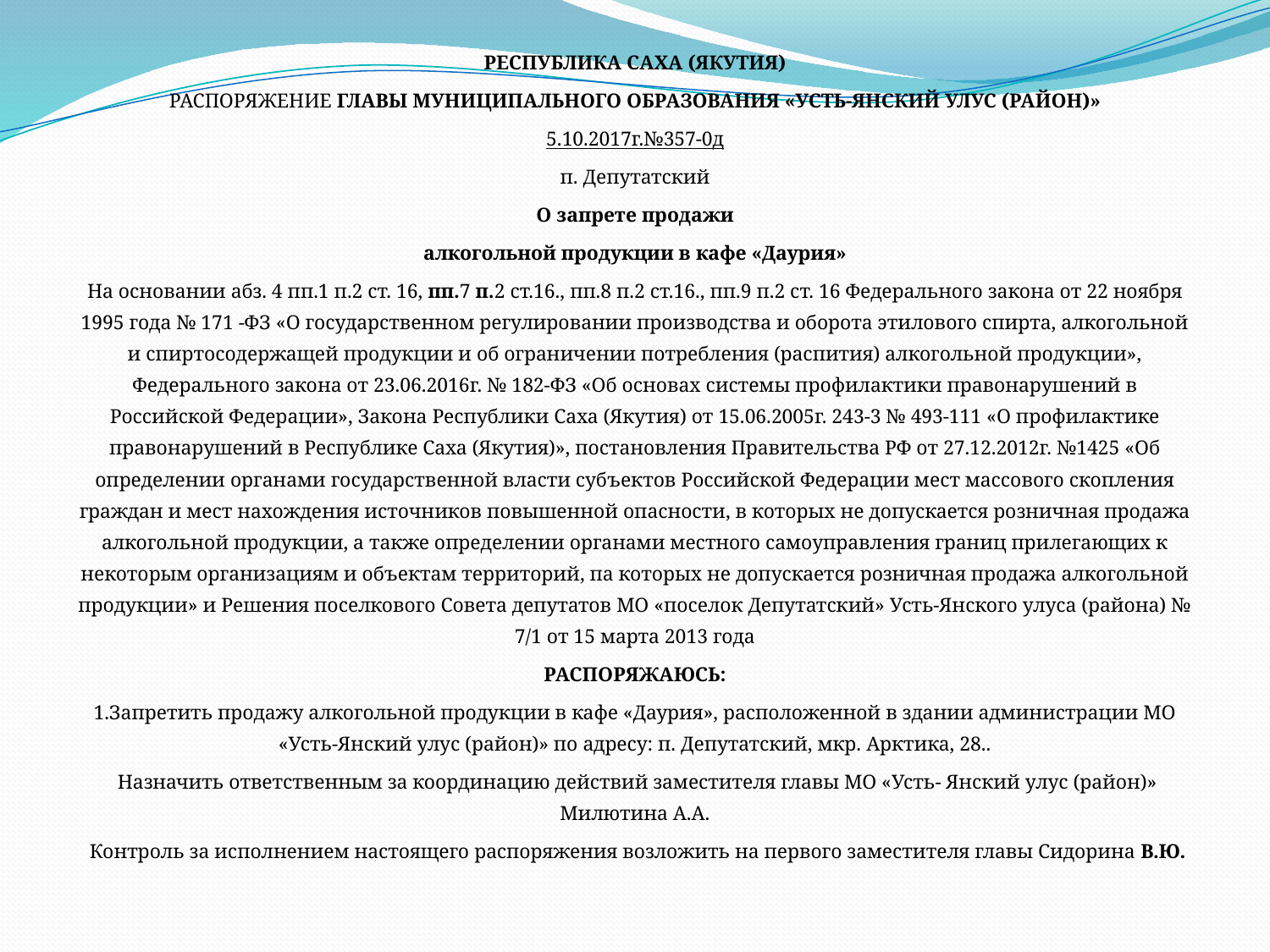

РЕСПУБЛИКА САХА (ЯКУТИЯ)
РАСПОРЯЖЕНИЕ ГЛАВЫ МУНИЦИПАЛЬНОГО ОБРАЗОВАНИЯ «УСТЬ-ЯНСКИЙ УЛУС (РАЙОН)»
5.10.2017г.№357-0д
п. Депутатский
О запрете продажи
алкогольной продукции в кафе «Даурия»
На основании абз. 4 пп.1 п.2 ст. 16, пп.7 п.2 ст.16., пп.8 п.2 ст.16., пп.9 п.2 ст. 16 Федерального закона от 22 ноября 1995 года № 171 -ФЗ «О государственном регулировании производства и оборота этилового спирта, алкогольной и спиртосодержащей продукции и об ограничении потребления (распития) алкогольной продукции», Федерального закона от 23.06.2016г. № 182-ФЗ «Об основах системы профилактики правонарушений в Российской Федерации», Закона Республики Саха (Якутия) от 15.06.2005г. 243-3 № 493-111 «О профилактике правонарушений в Республике Саха (Якутия)», постановления Правительства РФ от 27.12.2012г. №1425 «Об определении органами государственной власти субъектов Российской Федерации мест массового скопления граждан и мест нахождения источников повышенной опасности, в которых не допускается розничная продажа алкогольной продукции, а также определении органами местного самоуправления границ прилегающих к некоторым организациям и объектам территорий, па которых не допускается розничная продажа алкогольной продукции» и Решения поселкового Совета депутатов МО «поселок Депутатский» Усть-Янского улуса (района) № 7/1 от 15 марта 2013 года
РАСПОРЯЖАЮСЬ:
1.Запретить продажу алкогольной продукции в кафе «Даурия», расположенной в здании администрации МО «Усть-Янский улус (район)» по адресу: п. Депутатский, мкр. Арктика, 28..
 Назначить ответственным за координацию действий заместителя главы МО «Усть- Янский улус (район)» Милютина А.А.
 Контроль за исполнением настоящего распоряжения возложить на первого заместителя главы Сидорина В.Ю.